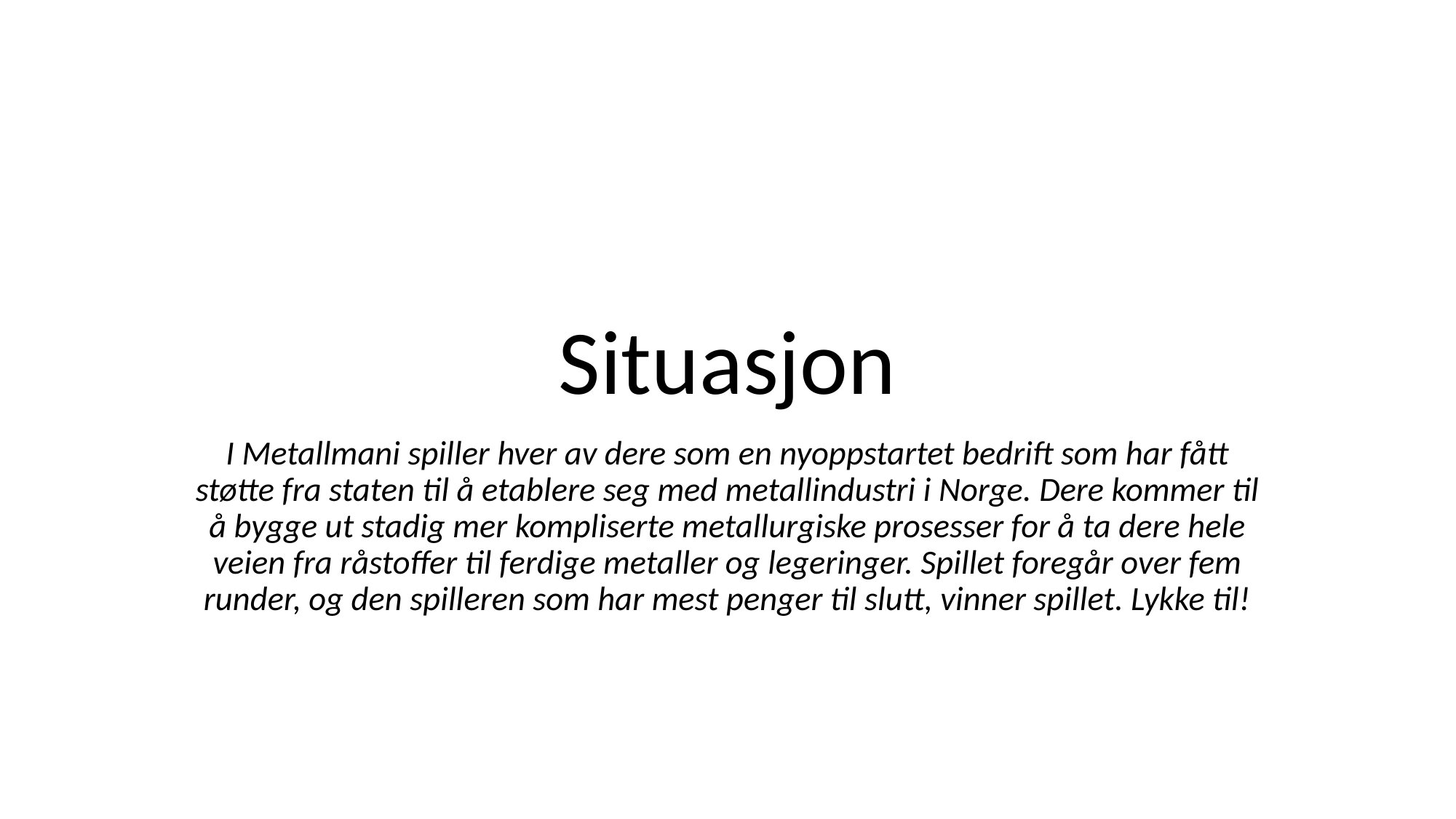

# Situasjon
I Metallmani spiller hver av dere som en nyoppstartet bedrift som har fått støtte fra staten til å etablere seg med metallindustri i Norge. Dere kommer til å bygge ut stadig mer kompliserte metallurgiske prosesser for å ta dere hele veien fra råstoffer til ferdige metaller og legeringer. Spillet foregår over fem runder, og den spilleren som har mest penger til slutt, vinner spillet. Lykke til!